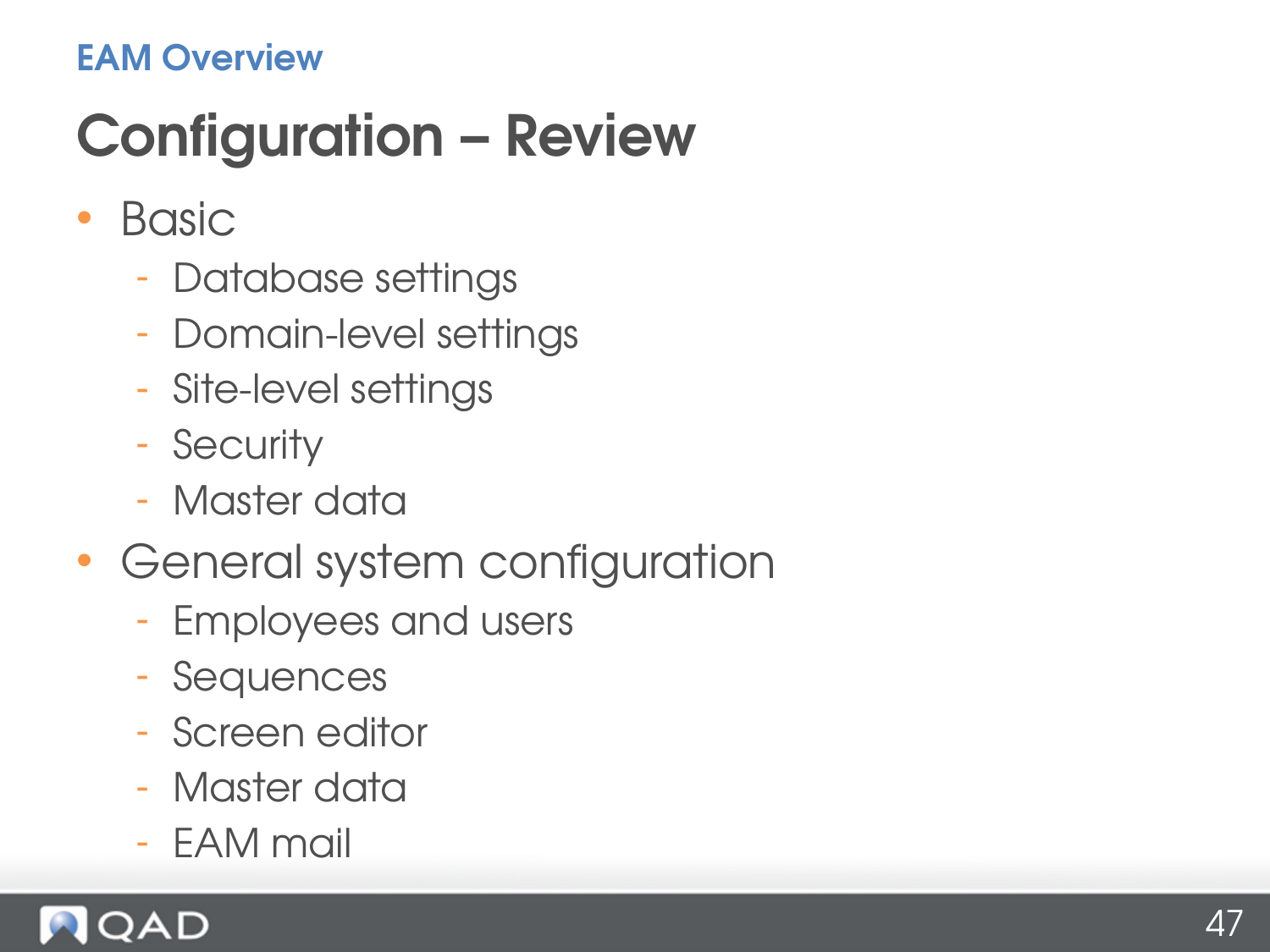

EAM Overview
# Configuration – Review
Basic
Database settings
Domain-level settings
Site-level settings
Security
Master data
General system configuration
Employees and users
Sequences
Screen editor
Master data
EAM mail
47